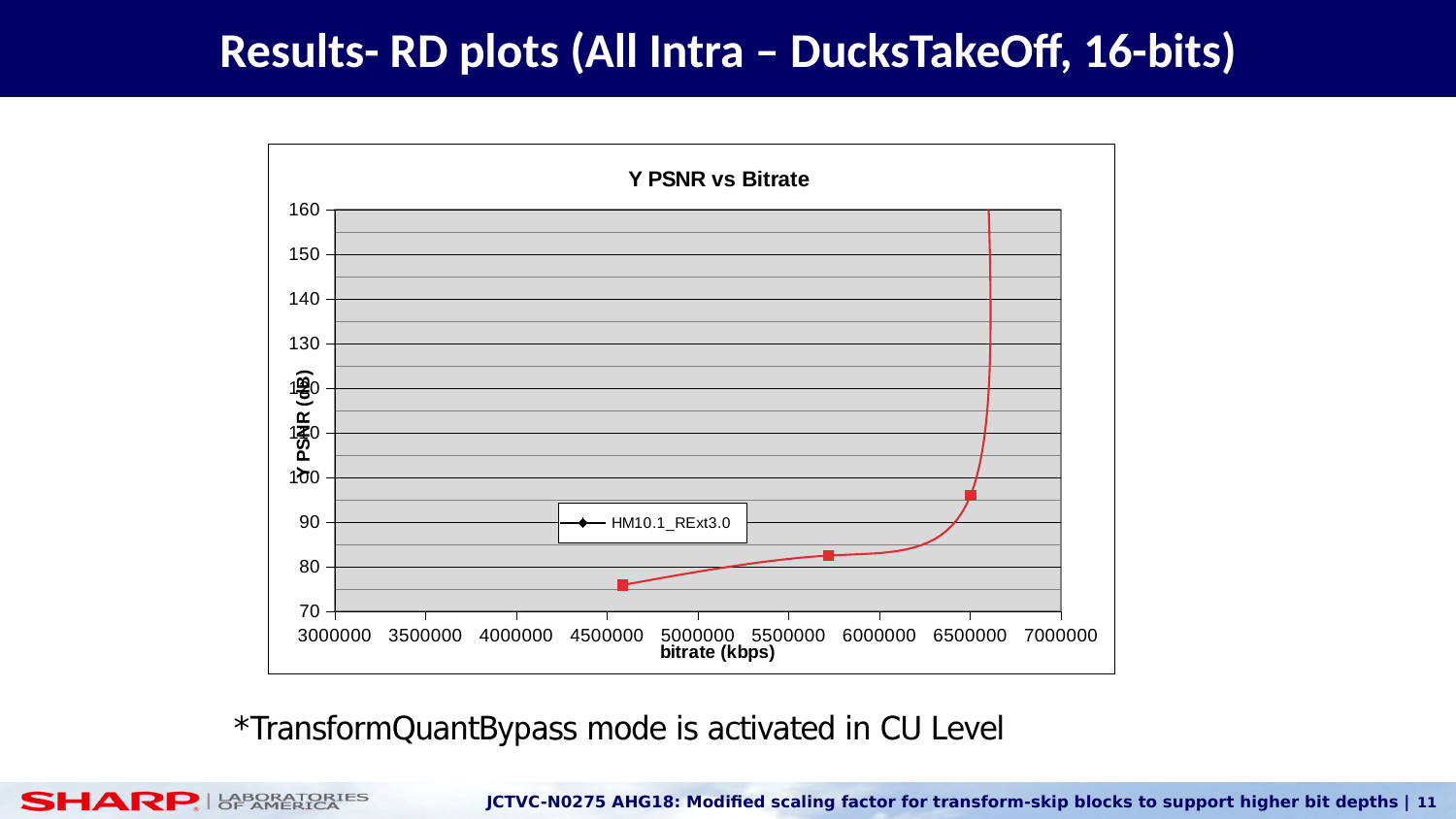

Results- RD plots (All Intra – DucksTakeOff, 16-bits)

### Chart: Y PSNR vs Bitrate

| Category | HM10.1_RExt3.0 | Proposed_TS_Shift |
|---|---|---|
*TransformQuantBypass mode is activated in CU Level